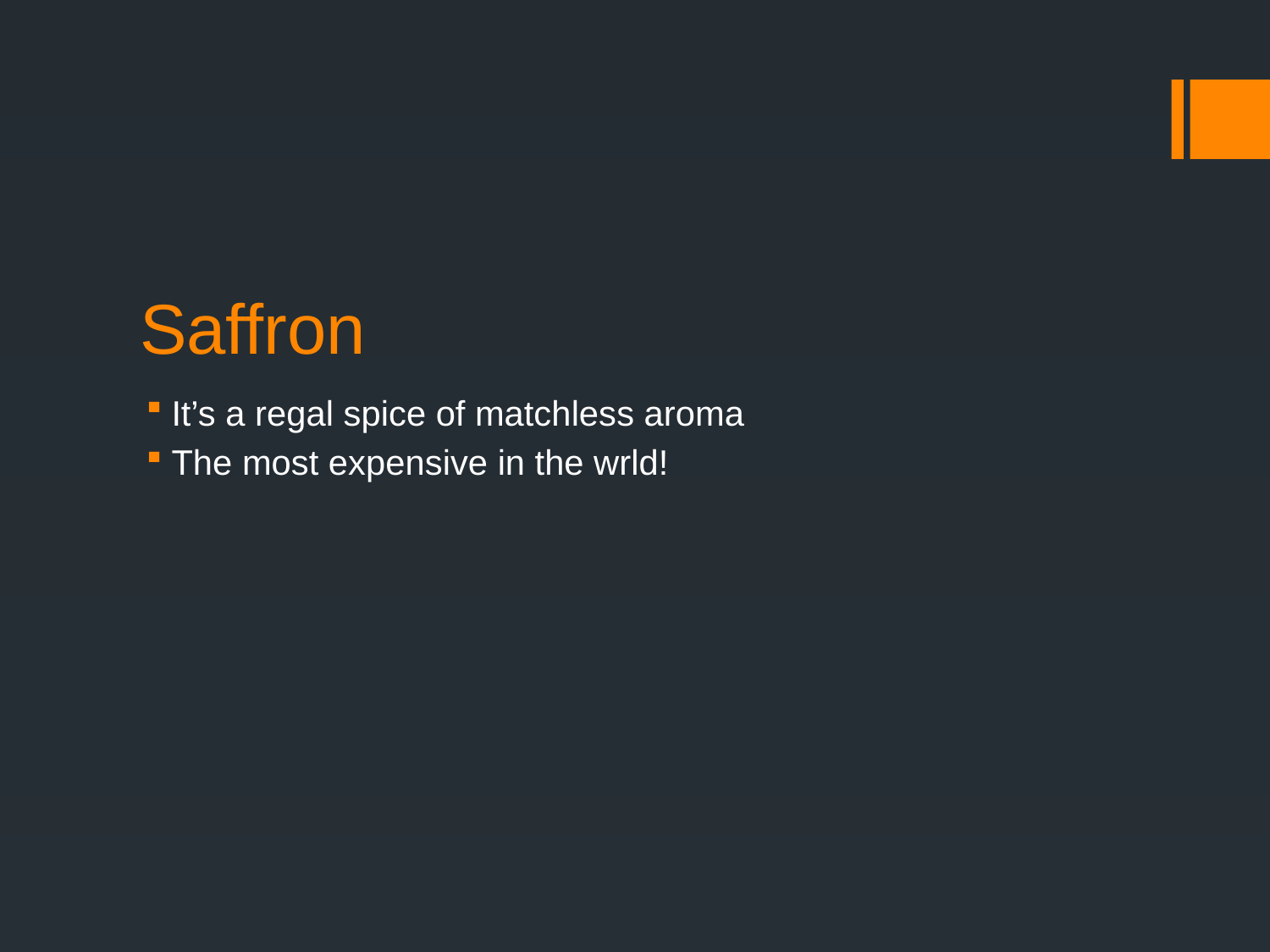

# Saffron
It’s a regal spice of matchless aroma
The most expensive in the wrld!